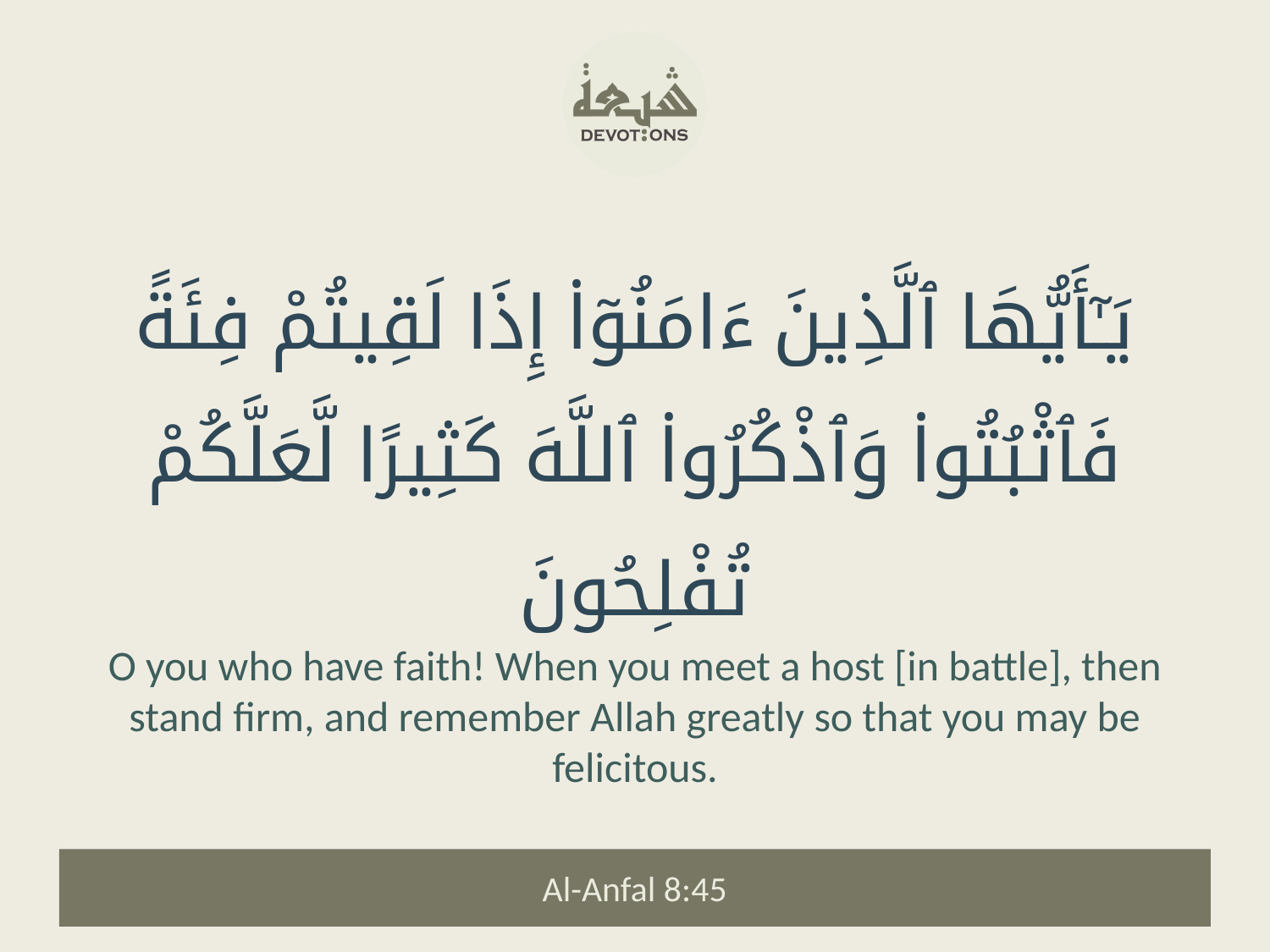

يَـٰٓأَيُّهَا ٱلَّذِينَ ءَامَنُوٓا۟ إِذَا لَقِيتُمْ فِئَةً فَٱثْبُتُوا۟ وَٱذْكُرُوا۟ ٱللَّهَ كَثِيرًا لَّعَلَّكُمْ تُفْلِحُونَ
O you who have faith! When you meet a host [in battle], then stand firm, and remember Allah greatly so that you may be felicitous.
Al-Anfal 8:45